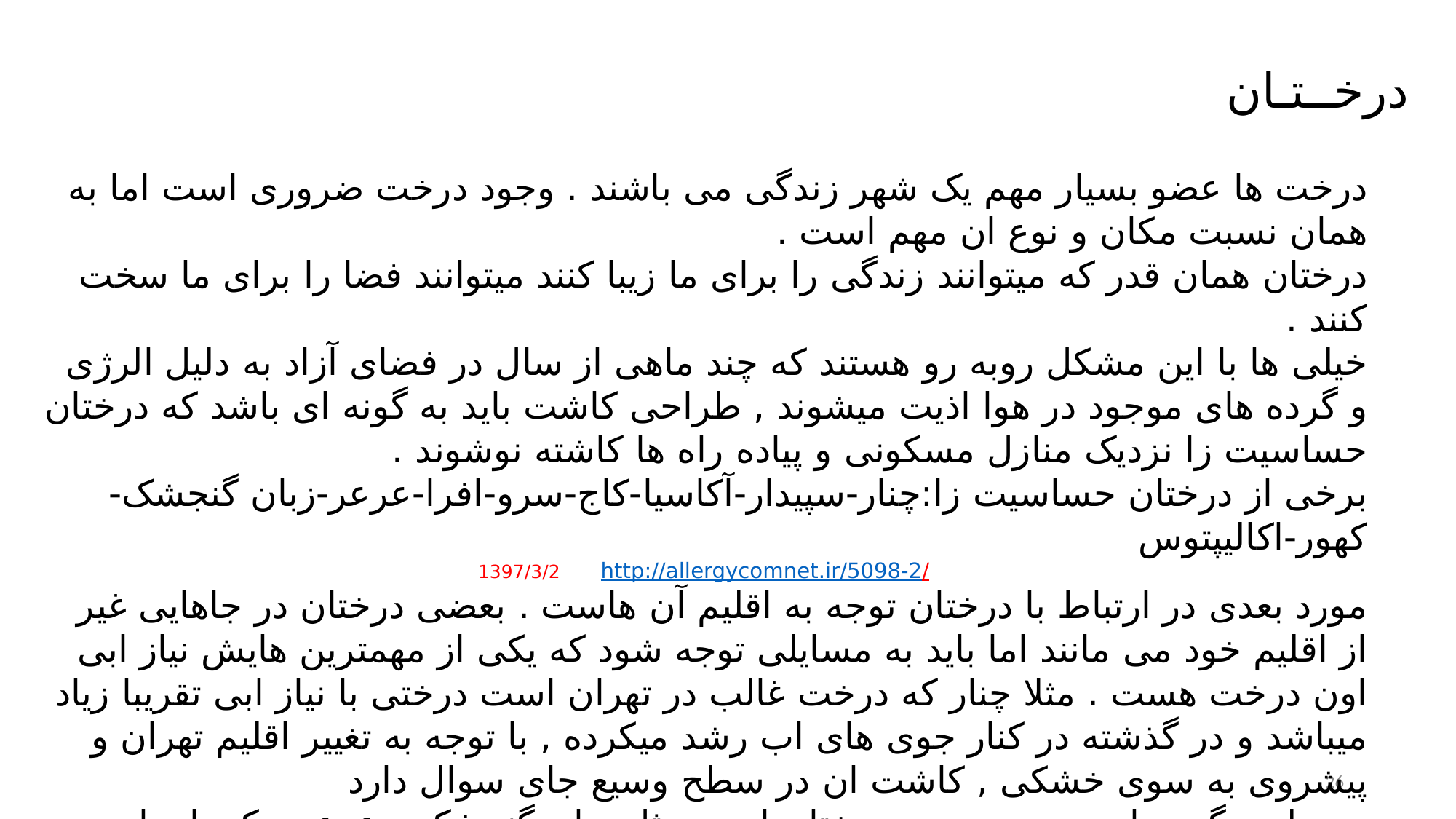

درخــتـان
درخت ها عضو بسیار مهم یک شهر زندگی می باشند . وجود درخت ضروری است اما به همان نسبت مکان و نوع ان مهم است .
درختان همان قدر که میتوانند زندگی را برای ما زیبا کنند میتوانند فضا را برای ما سخت کنند .
خیلی ها با این مشکل روبه رو هستند که چند ماهی از سال در فضای آزاد به دلیل الرژی و گرده های موجود در هوا اذیت میشوند , طراحی کاشت باید به گونه ای باشد که درختان حساسیت زا نزدیک منازل مسکونی و پیاده راه ها کاشته نوشوند .
برخی از درختان حساسیت زا:چنار-سپیدار-آکاسیا-کاج-سرو-افرا-عرعر-زبان گنجشک-کهور-اکالیپتوس
http://allergycomnet.ir/5098-2/      1397/3/2
مورد بعدی در ارتباط با درختان توجه به اقلیم آن هاست . بعضی درختان در جاهایی غیر از اقلیم خود می مانند اما باید به مسایلی توجه شود که یکی از مهمترین هایش نیاز ابی اون درخت هست . مثلا چنار که درخت غالب در تهران است درختی با نیاز ابی تقریبا زیاد میباشد و در گذشته در کنار جوی های اب رشد میکرده , با توجه به تغییر اقلیم تهران و پیشروی به سوی خشکی , کاشت ان در سطح وسیع جای سوال دارد
مسعله دیگر مهاجم بودن بعضی درختان است مثل زبان گنجشک و عرعر . که باید از کاشت وسیع این گونه ها خودداری کرد
26